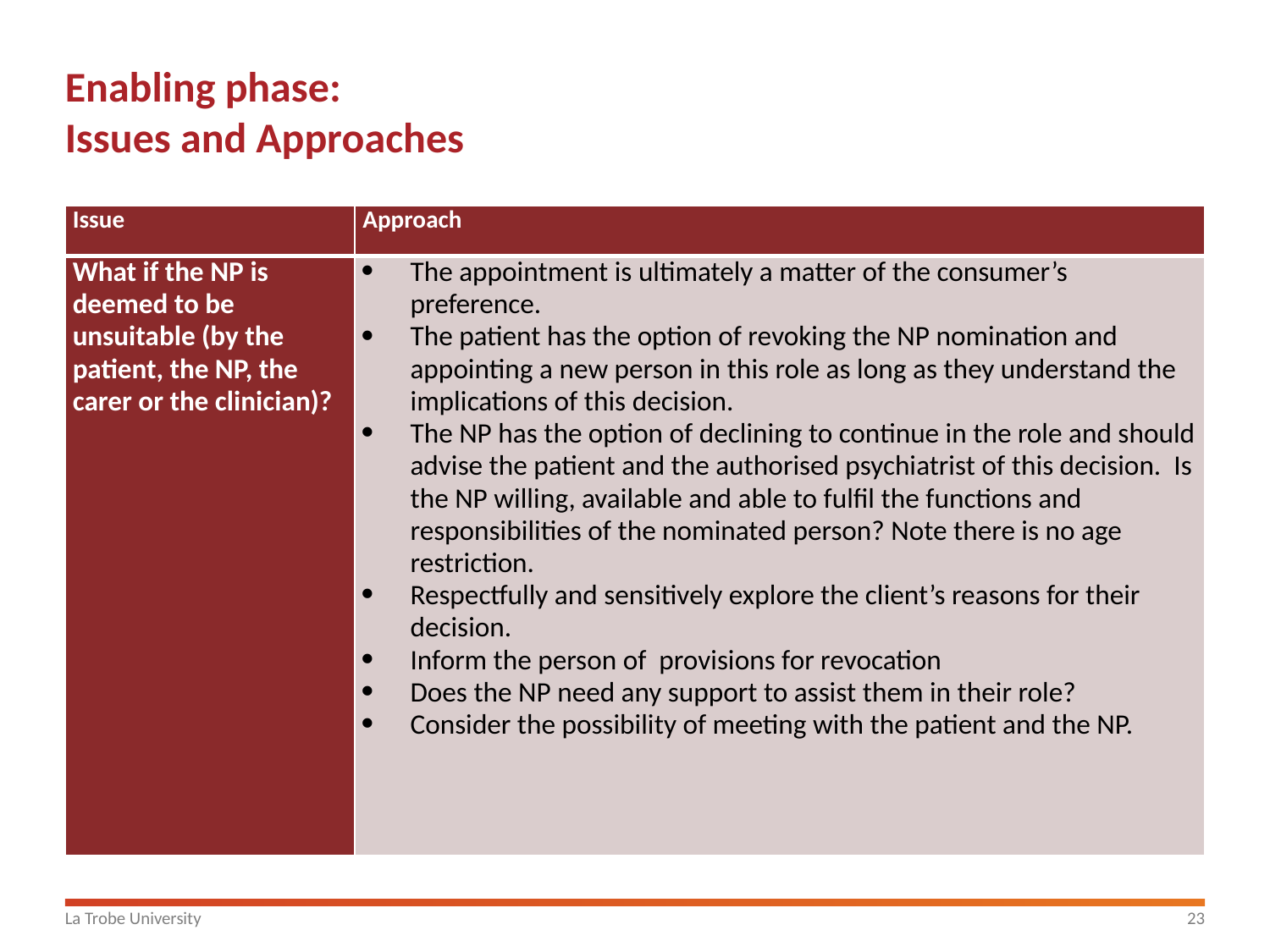

# Enabling phase: Issues and Approaches
| Issue | Approach |
| --- | --- |
| What if the NP is deemed to be unsuitable (by the patient, the NP, the carer or the clinician)? | The appointment is ultimately a matter of the consumer’s preference. The patient has the option of revoking the NP nomination and appointing a new person in this role as long as they understand the implications of this decision. The NP has the option of declining to continue in the role and should advise the patient and the authorised psychiatrist of this decision. Is the NP willing, available and able to fulfil the functions and responsibilities of the nominated person? Note there is no age restriction. Respectfully and sensitively explore the client’s reasons for their decision. Inform the person of provisions for revocation Does the NP need any support to assist them in their role? Consider the possibility of meeting with the patient and the NP. |